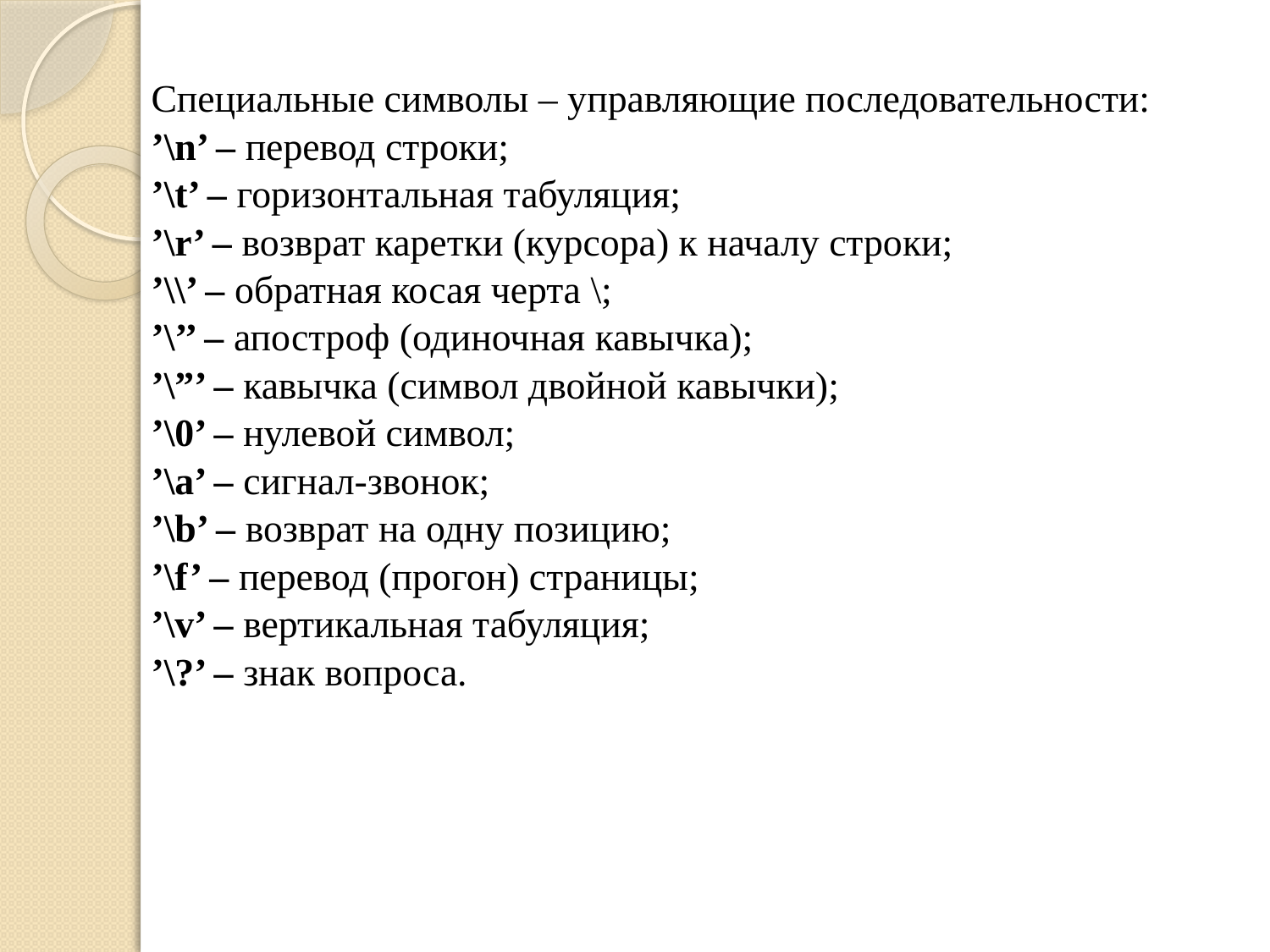

Специальные символы – управляющие последовательности:
’\n’ – перевод строки;
’\t’ – горизонтальная табуляция;
’\r’ – возврат каретки (курсора) к началу строки;
’\\’ – обратная косая черта \;
’\’’ – апостроф (одиночная кавычка);
’\”’ – кавычка (символ двойной кавычки);
’\0’ – нулевой символ;
’\a’ – сигнал-звонок;
’\b’ – возврат на одну позицию;
’\f’ – перевод (прогон) страницы;
’\v’ – вертикальная табуляция;
’\?’ – знак вопроса.